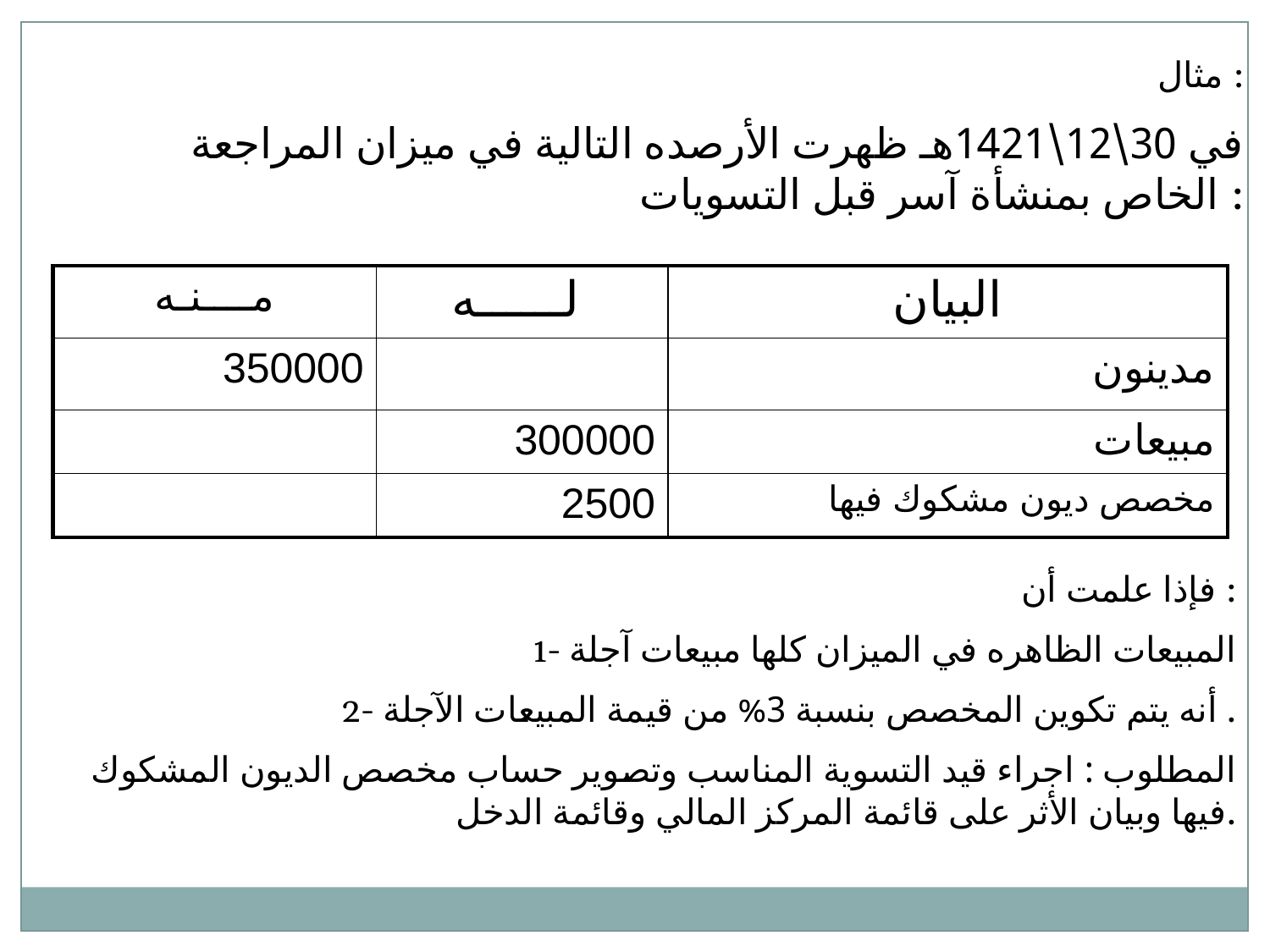

مثال :
في 30\12\1421هـ ظهرت الأرصده التالية في ميزان المراجعة الخاص بمنشأة آسر قبل التسويات :
| مــــنـه | لــــــه | البيان |
| --- | --- | --- |
| 350000 |  | مدينون |
|  | 300000 | مبيعات |
|  | 2500 | مخصص ديون مشكوك فيها |
فإذا علمت أن :
1- المبيعات الظاهره في الميزان كلها مبيعات آجلة
2- أنه يتم تكوين المخصص بنسبة 3% من قيمة المبيعات الآجلة .
المطلوب : اجراء قيد التسوية المناسب وتصوير حساب مخصص الديون المشكوك فيها وبيان الأثر على قائمة المركز المالي وقائمة الدخل.